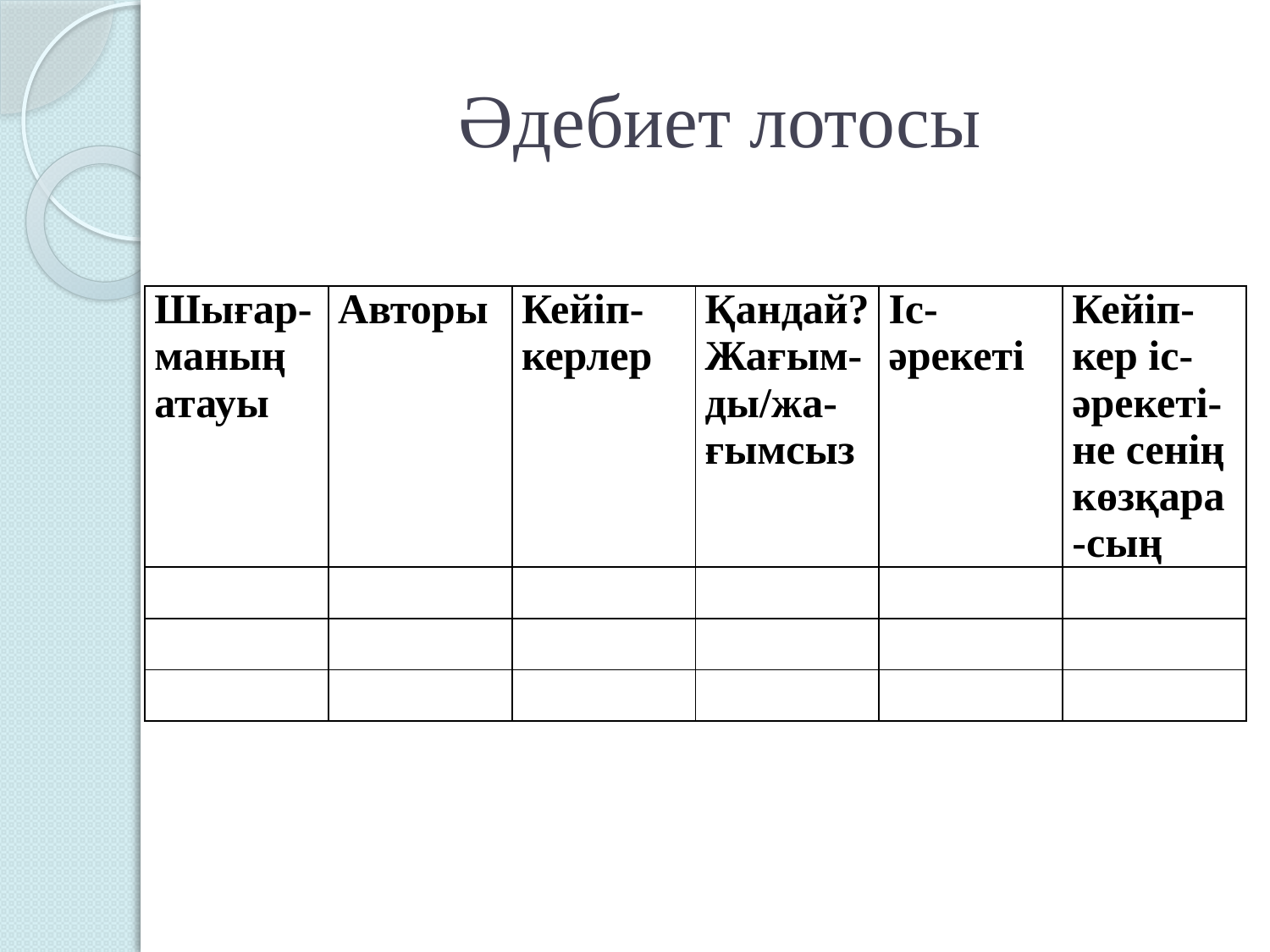

# Әдебиет лотосы
| Шығар-маның атауы | Авторы | Кейіп-керлер | Қандай? Жағым-ды/жа- ғымсыз | Іс-әрекеті | Кейіп-кер іс-әрекеті-не сенің көзқара-сың |
| --- | --- | --- | --- | --- | --- |
|  |  |  |  |  |  |
|  |  |  |  |  |  |
|  |  |  |  |  |  |